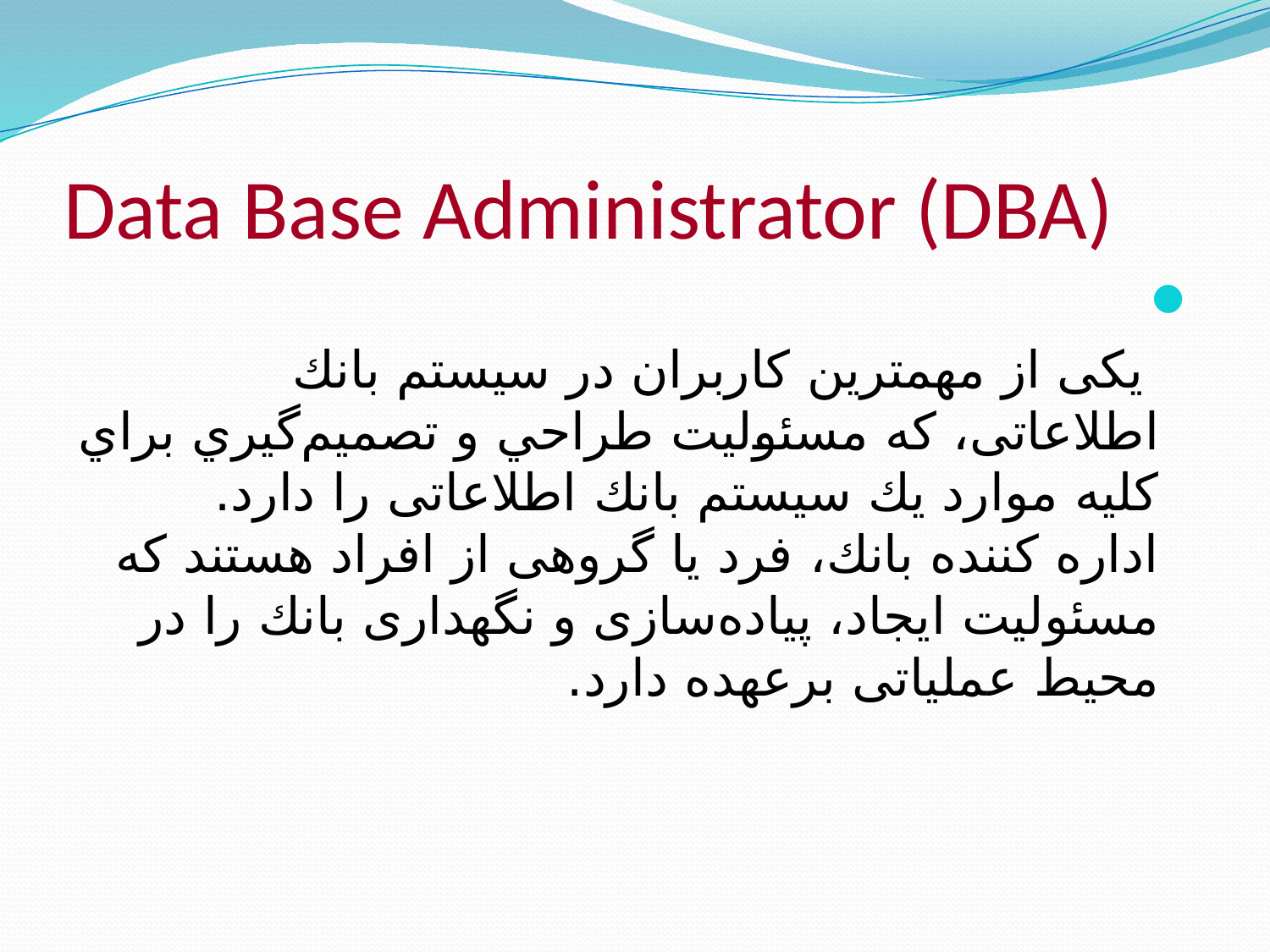

# Data Base Administrator (DBA)
 يكی از مهمترين كاربران در سيستم بانك اطلاعاتی، كه مسئوليت طراحي و تصميم‌گيري براي كليه موارد يك سيستم بانك اطلاعاتی را دارد.
اداره كننده بانك، فرد يا گروهی از افراد هستند كه مسئوليت ايجاد، پياده‌سازی و نگهداری بانك را در محيط عملياتی برعهده دارد.